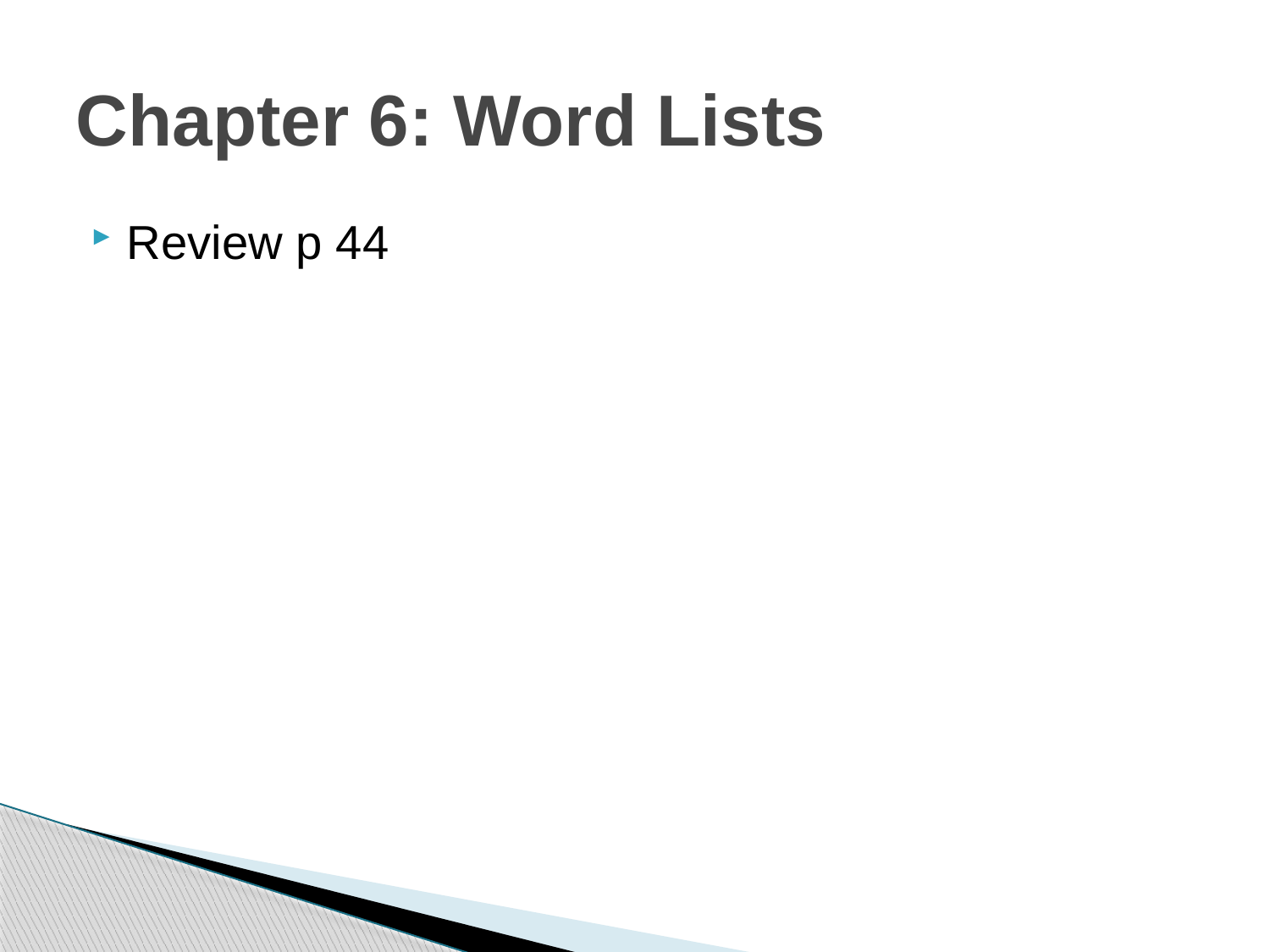

# Chapter 6: Word Lists
Review p 44